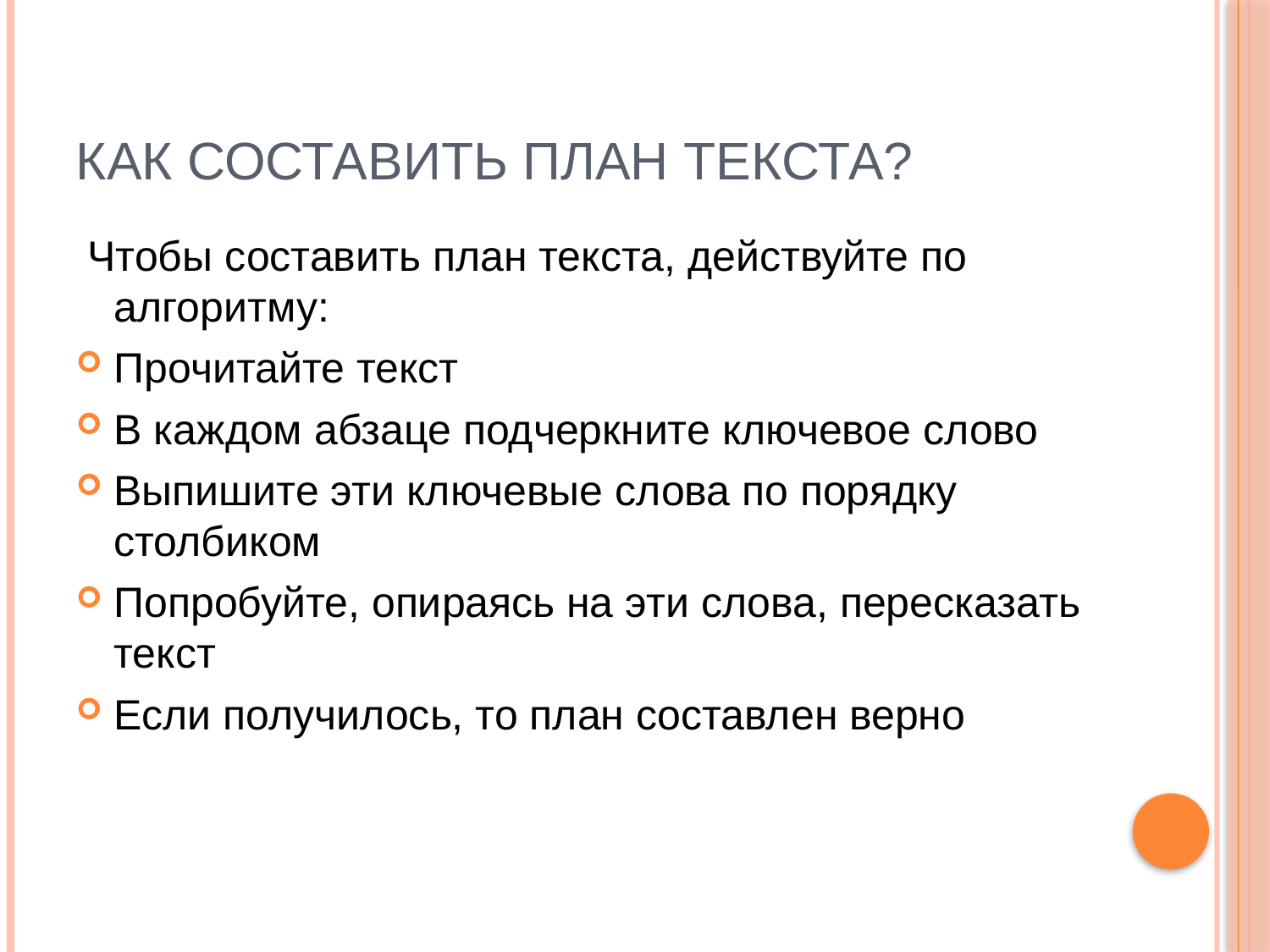

# Как составить план текста?
 Чтобы составить план текста, действуйте по алгоритму:
Прочитайте текст
В каждом абзаце подчеркните ключевое слово
Выпишите эти ключевые слова по порядку столбиком
Попробуйте, опираясь на эти слова, пересказать текст
Если получилось, то план составлен верно